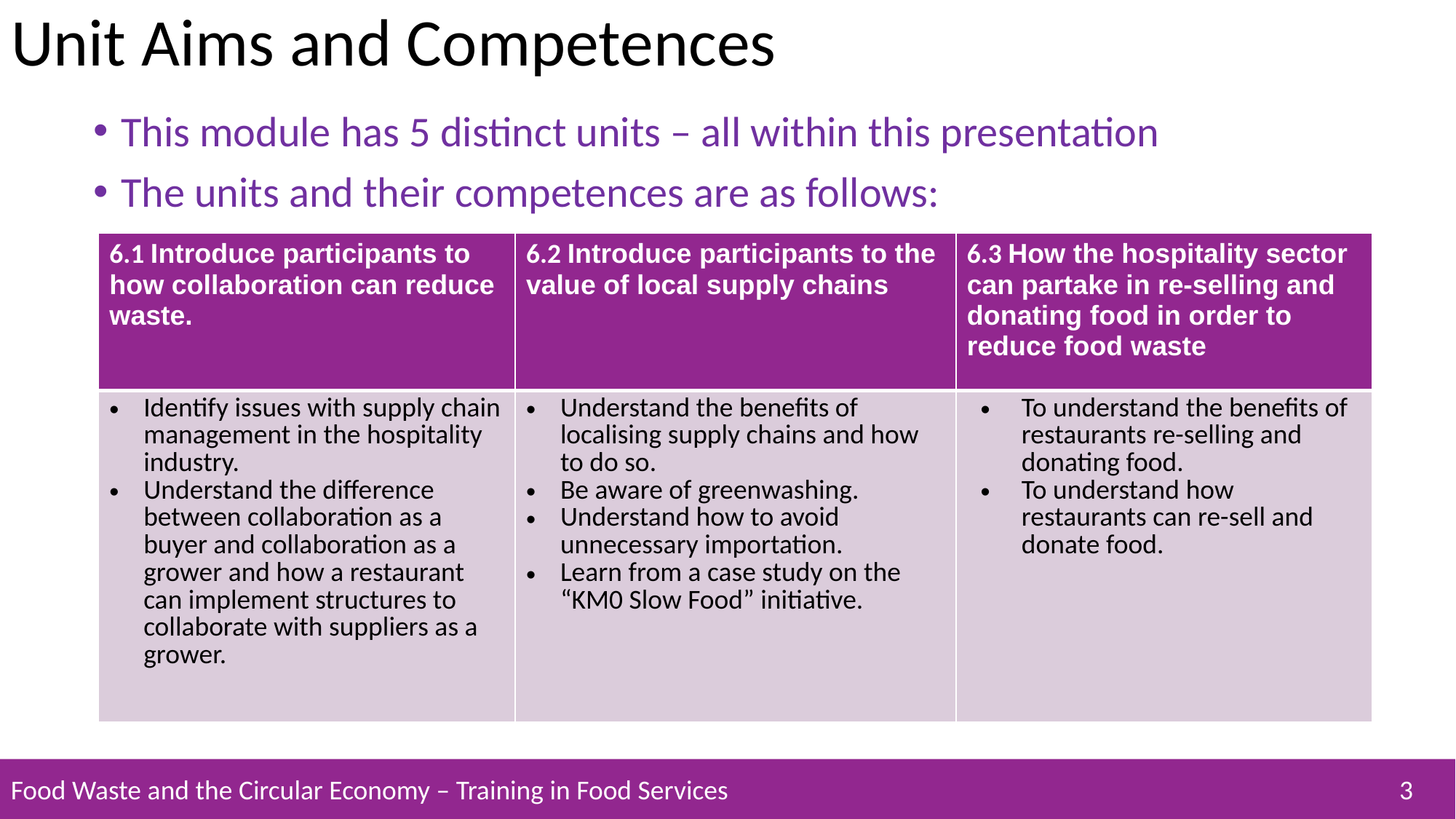

# Unit Aims and Competences
This module has 5 distinct units – all within this presentation
The units and their competences are as follows:
| 6.1 Introduce participants to how collaboration can reduce waste. | 6.2 Introduce participants to the value of local supply chains | 6.3 How the hospitality sector can partake in re-selling and donating food in order to reduce food waste |
| --- | --- | --- |
| Identify issues with supply chain management in the hospitality industry. Understand the difference between collaboration as a buyer and collaboration as a grower and how a restaurant can implement structures to collaborate with suppliers as a grower. | Understand the benefits of localising supply chains and how to do so. Be aware of greenwashing. Understand how to avoid unnecessary importation. Learn from a case study on the “KM0 Slow Food” initiative. | To understand the benefits of restaurants re-selling and donating food. To understand how restaurants can re-sell and donate food. |